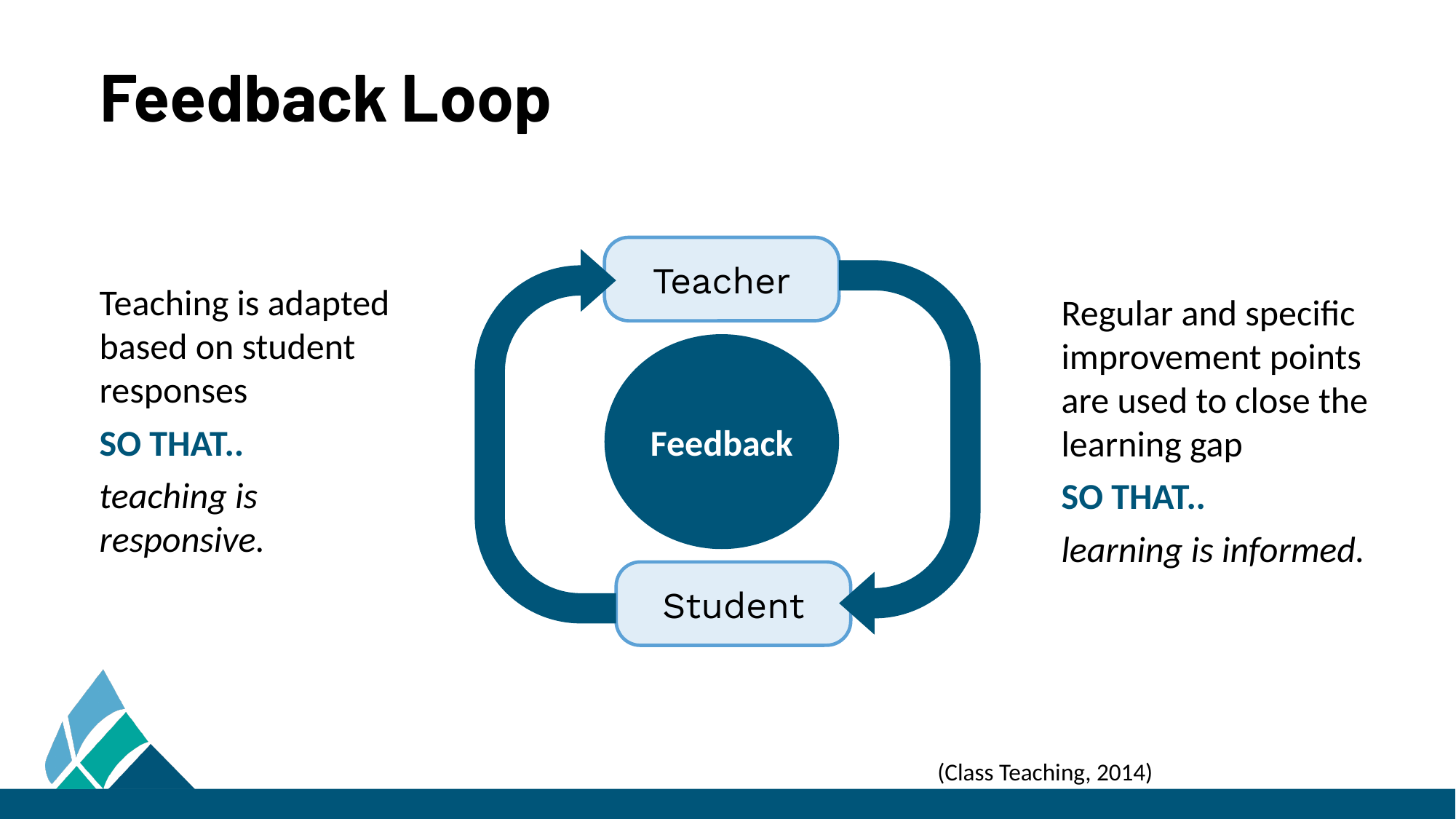

# Feedback Loop
Teacher
Feedback

Student
Teaching is adapted based on student responses
SO THAT..
teaching is responsive.

Regular and specific improvement points are used to close the learning gap
SO THAT..
learning is informed.

(Class Teaching, 2014)